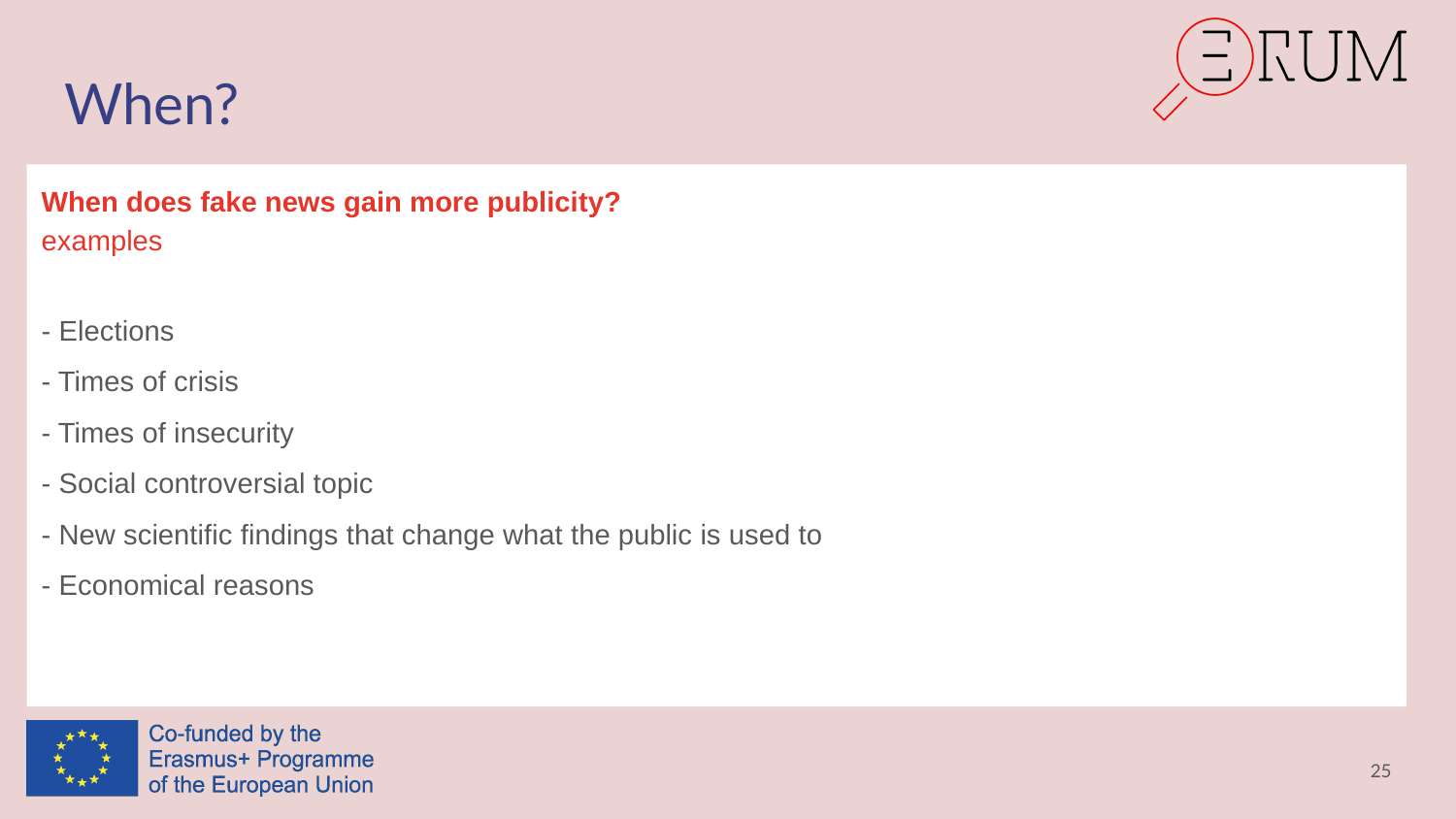

# When?
When does fake news gain more publicity?
examples

- Elections
- Times of crisis
- Times of insecurity
- Social controversial topic
- New scientific findings that change what the public is used to
- Economical reasons

25